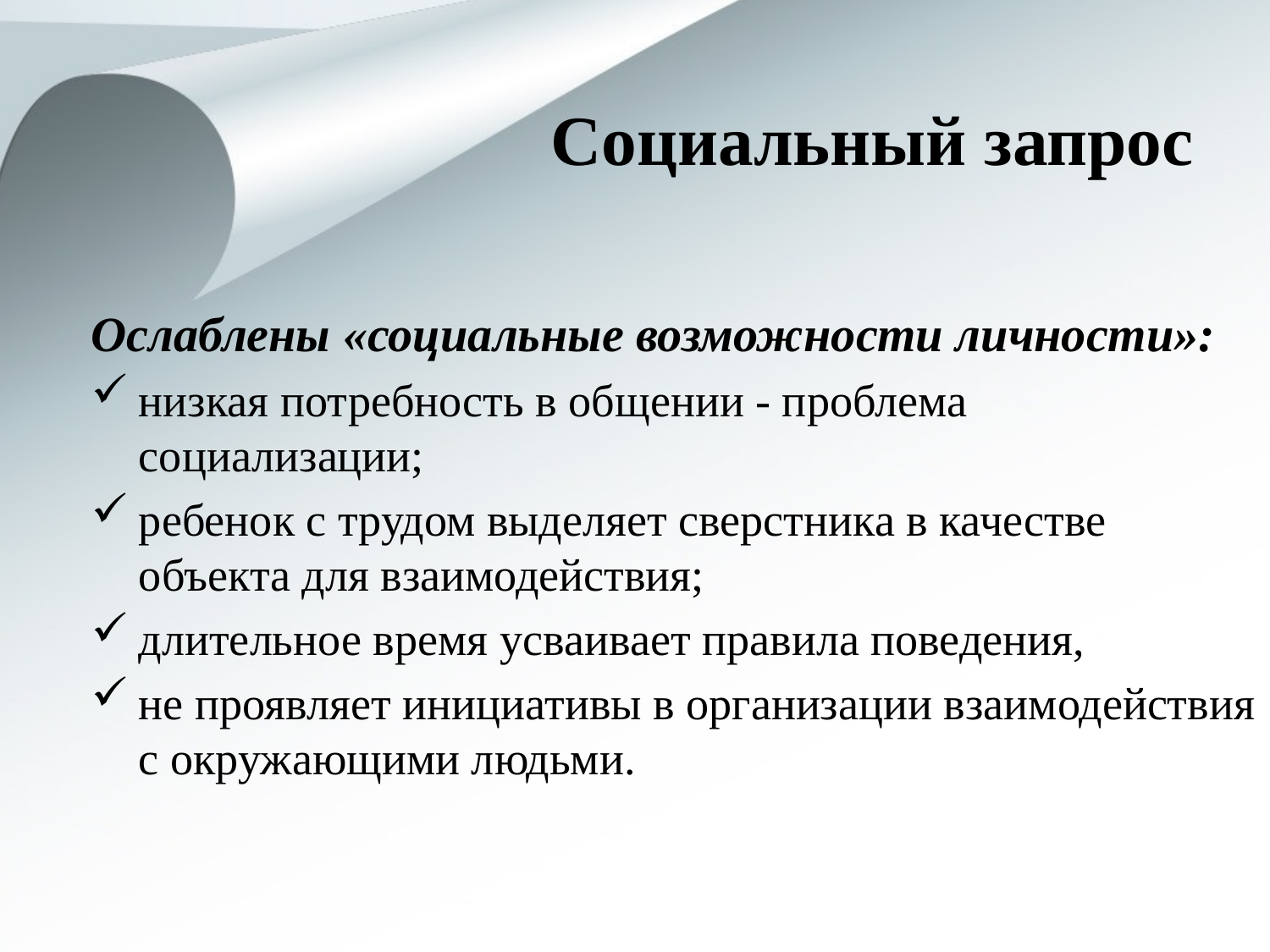

# Социальный запрос
Ослаблены «социальные возможности личности»:
низкая потребность в общении - проблема социализации;
ребенок с трудом выделяет сверстника в качестве объекта для взаимодействия;
длительное время усваивает правила поведения,
не проявляет инициативы в организации взаимодействия с окружающими людьми.